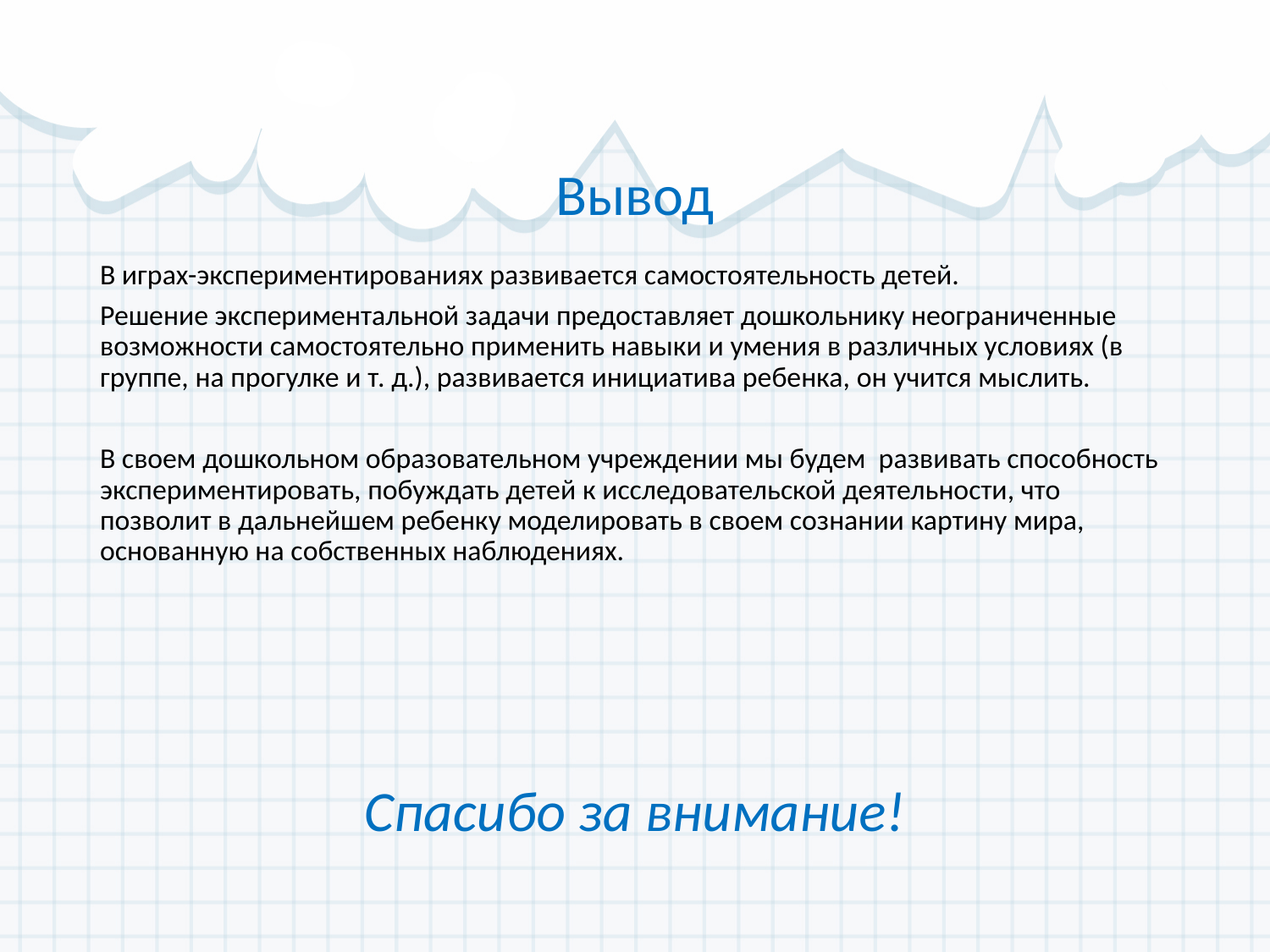

# Вывод
В играх-экспериментированиях развивается самостоятельность детей.
Решение экспериментальной задачи предоставляет дошкольнику неограниченные возможности самостоятельно применить навыки и умения в различных условиях (в группе, на прогулке и т. д.), развивается инициатива ребенка, он учится мыслить.

В своем дошкольном образовательном учреждении мы будем  развивать способность экспериментировать, побуждать детей к исследовательской деятельности, что позволит в дальнейшем ребенку моделировать в своем сознании картину мира, основанную на собственных наблюдениях.

Спасибо за внимание!